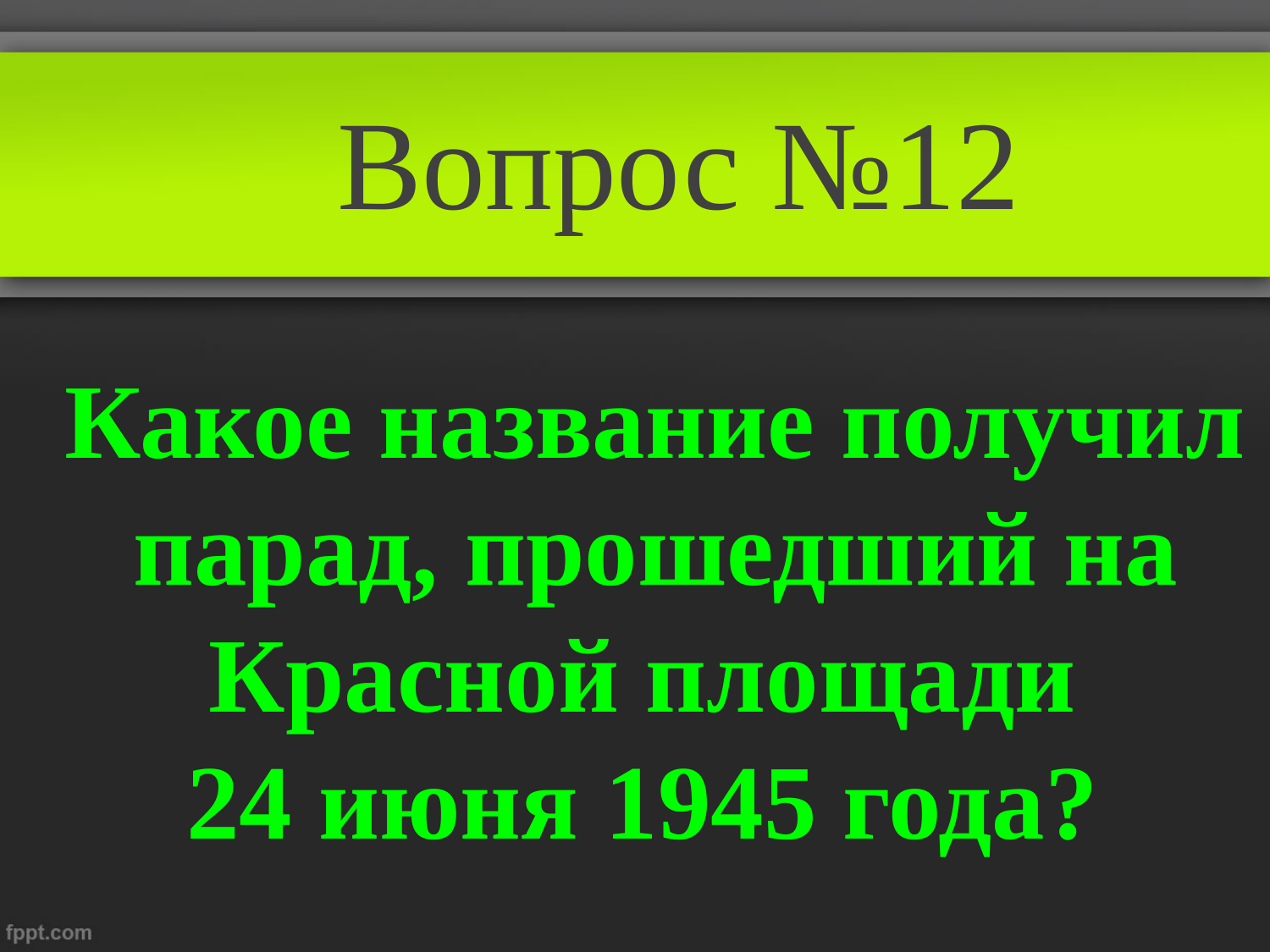

Вопрос №12
Какое название получил парад, прошедший на Красной площади
24 июня 1945 года?